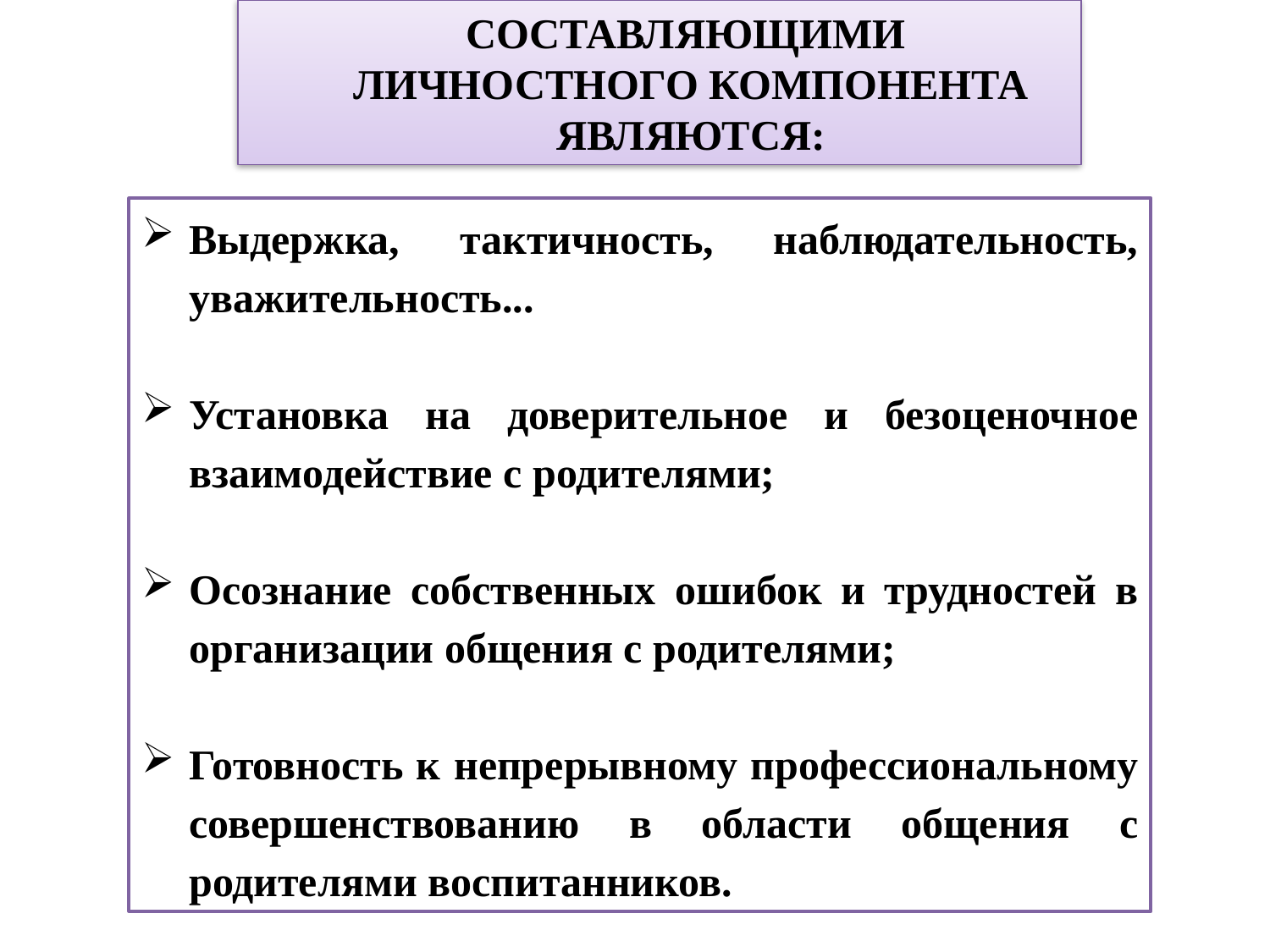

СОСТАВЛЯЮЩИМИ
ЛИЧНОСТНОГО КОМПОНЕНТА ЯВЛЯЮТСЯ:
Выдержка, тактичность, наблюдательность, уважительность...

Установка на доверительное и безоценочное взаимодействие с родителями;

Осознание собственных ошибок и трудностей в организации общения с родителями;

Готовность к непрерывному профессиональному совершенствованию в области общения с родителями воспитанников.